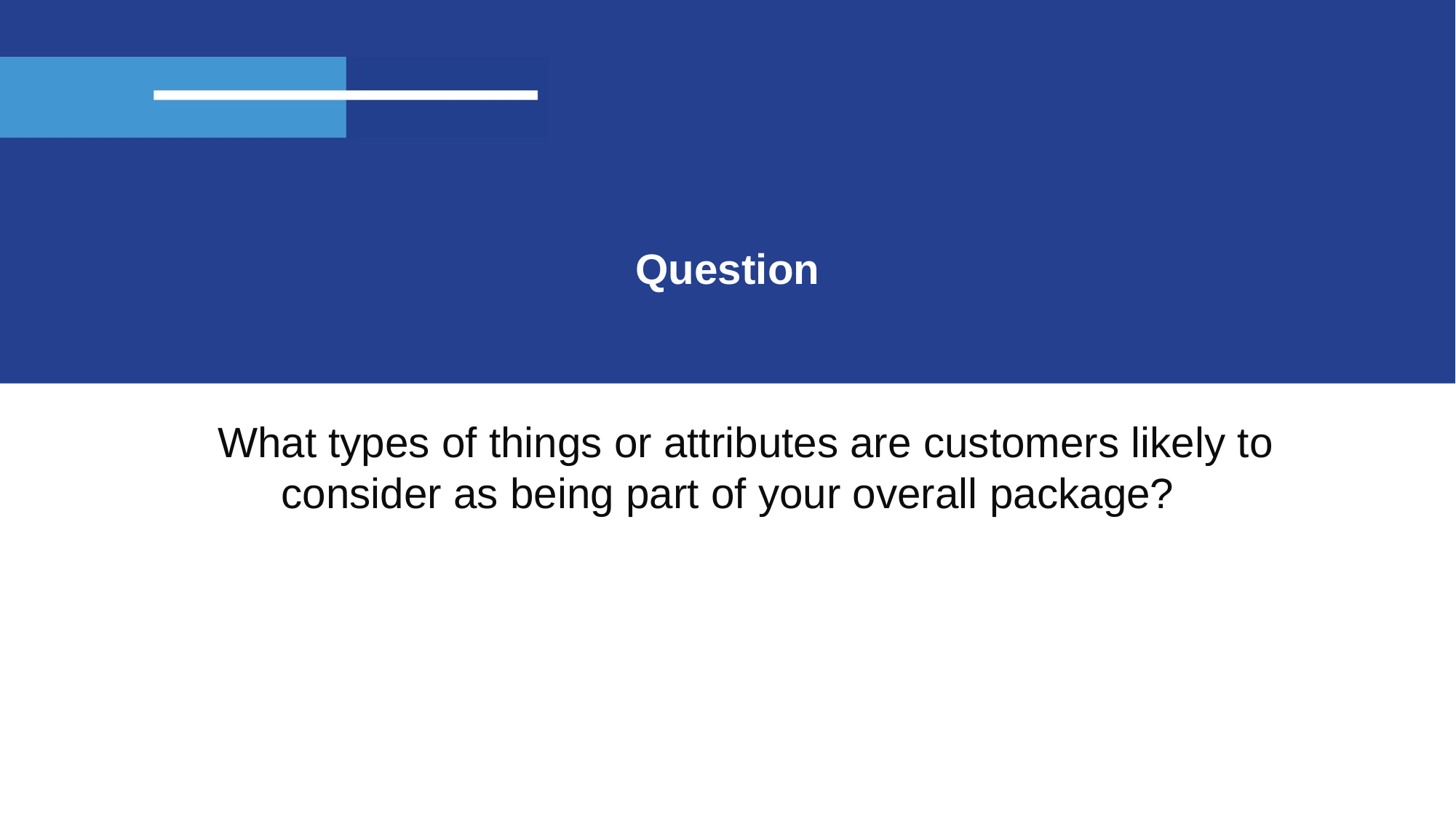

# Question
   What types of things or attributes are customers likely to consider as being part of your overall package?